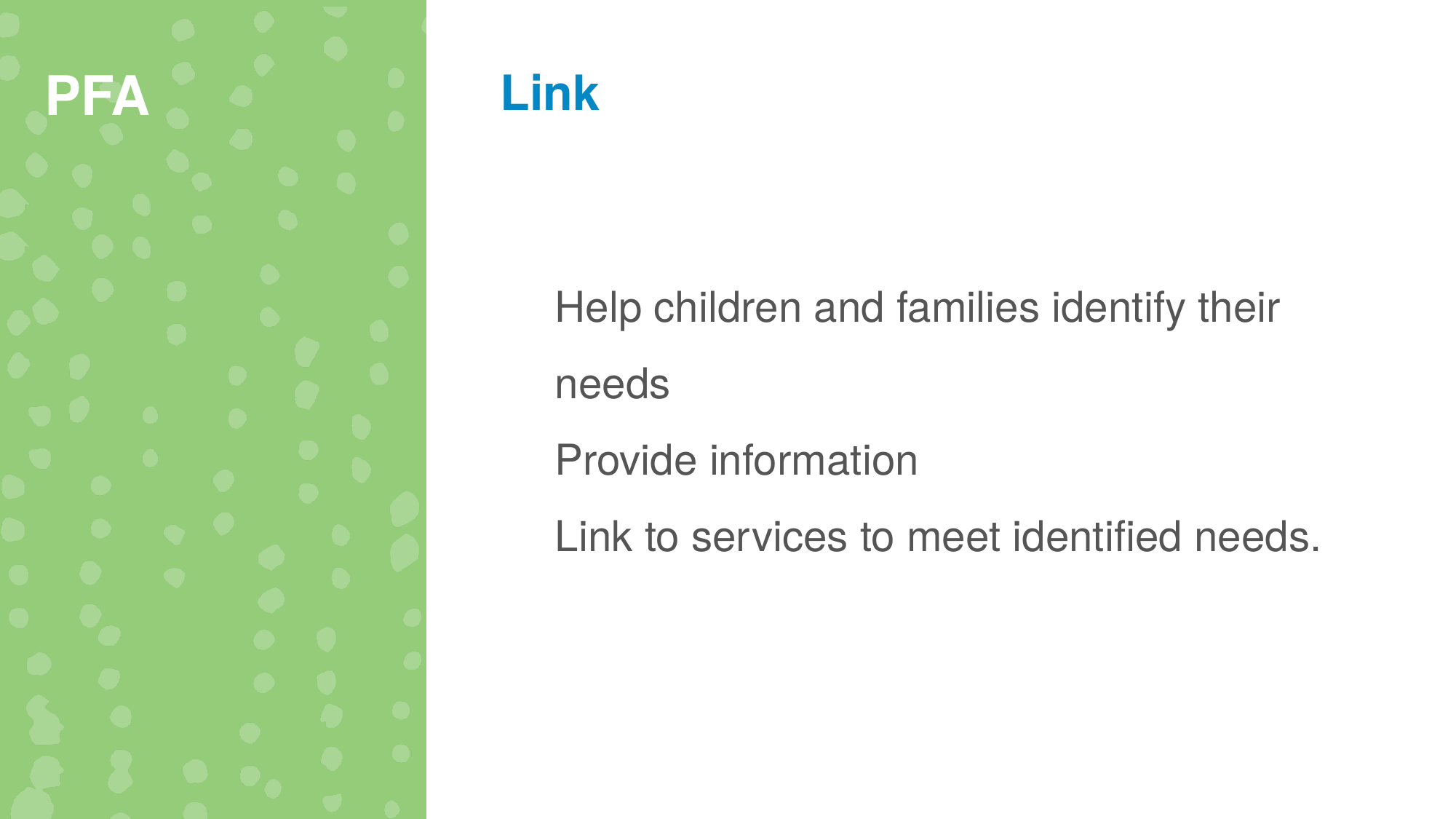

PFA
Link

Help children and families identify their needs
Provide information
Link to services to meet identified needs.